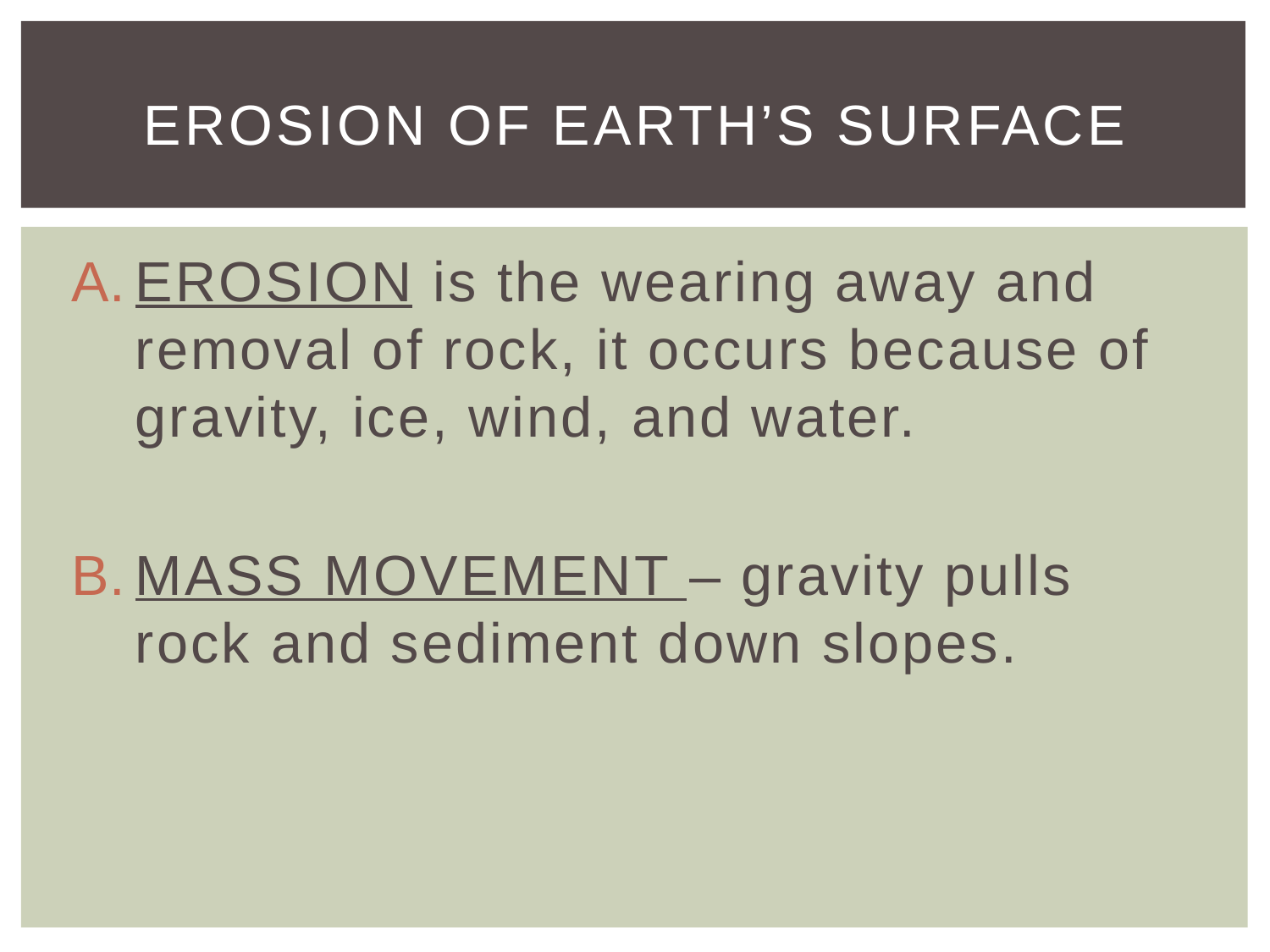

# Erosion of earth’s surface
EROSION is the wearing away and removal of rock, it occurs because of gravity, ice, wind, and water.

MASS MOVEMENT – gravity pulls rock and sediment down slopes.